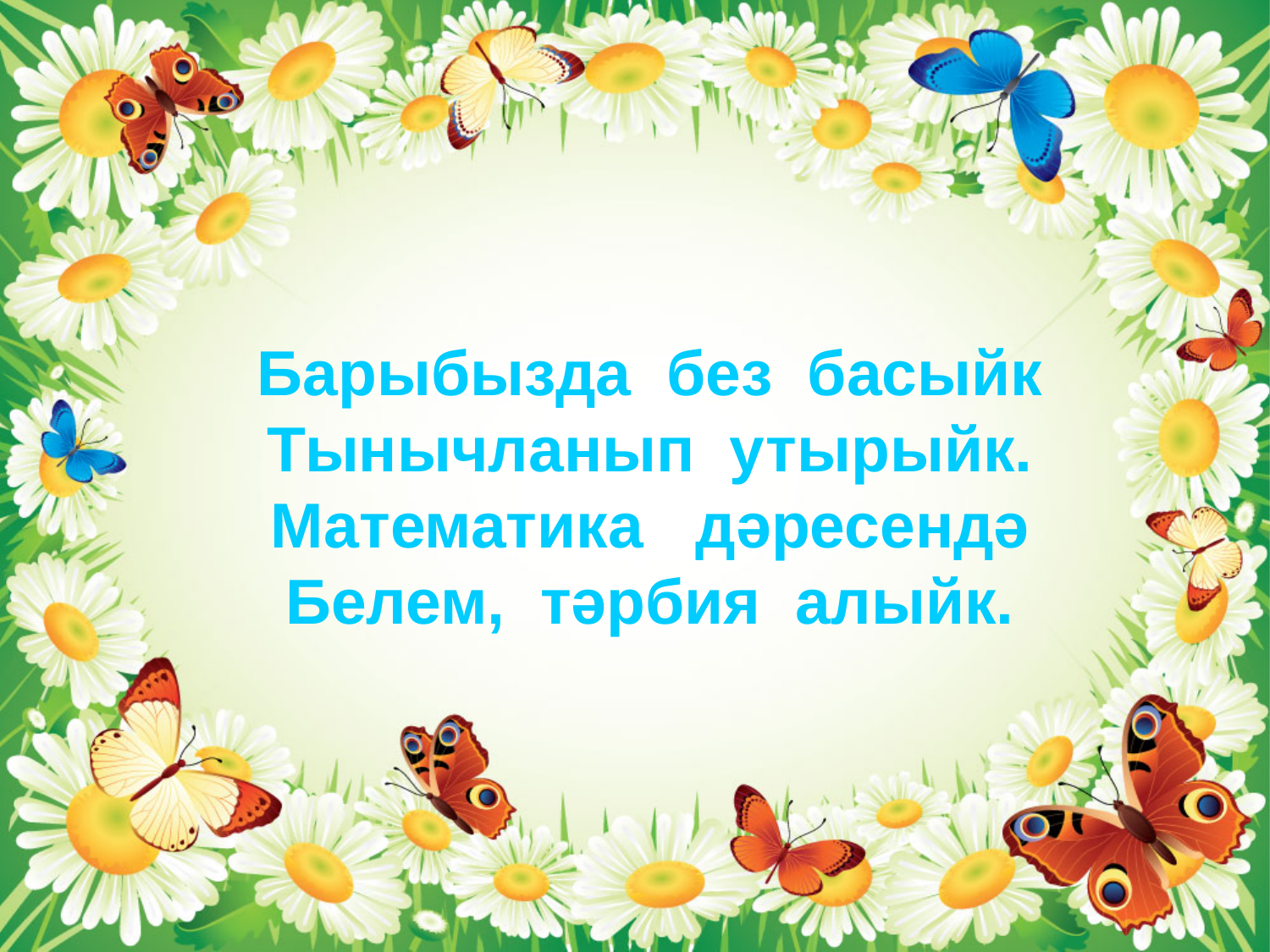

Барыбызда  без  басыйк
Тынычланып  утырыйк.
Математика   дәресендә
Белем,  тәрбия  алыйк.